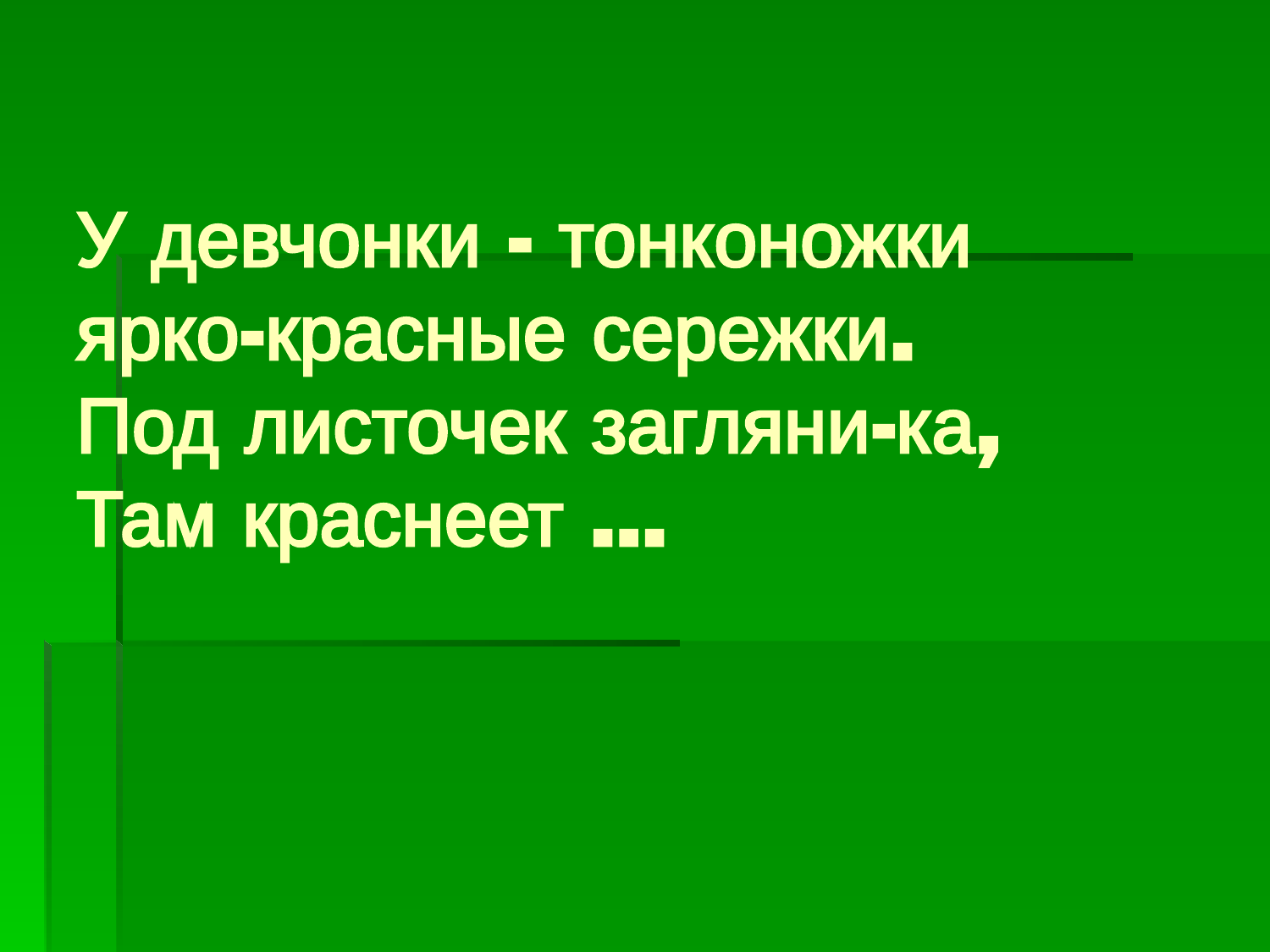

# У девчонки - тонконожки ярко-красные сережки. Под листочек загляни-ка, Там краснеет …